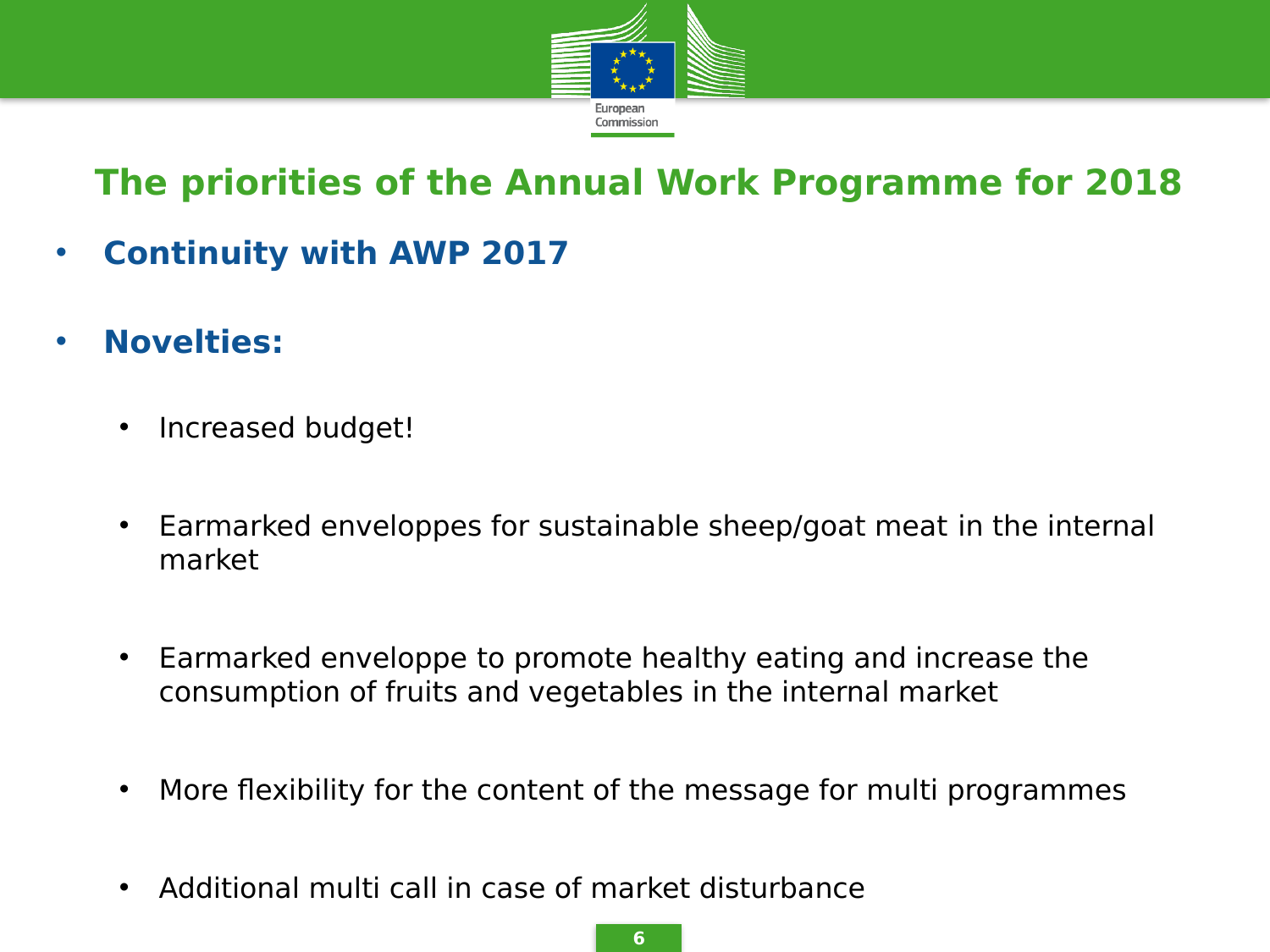

# The priorities of the Annual Work Programme for 2018
Continuity with AWP 2017

Novelties:

Increased budget!

Earmarked enveloppes for sustainable sheep/goat meat in the internal market

Earmarked enveloppe to promote healthy eating and increase the consumption of fruits and vegetables in the internal market

More flexibility for the content of the message for multi programmes

Additional multi call in case of market disturbance

6